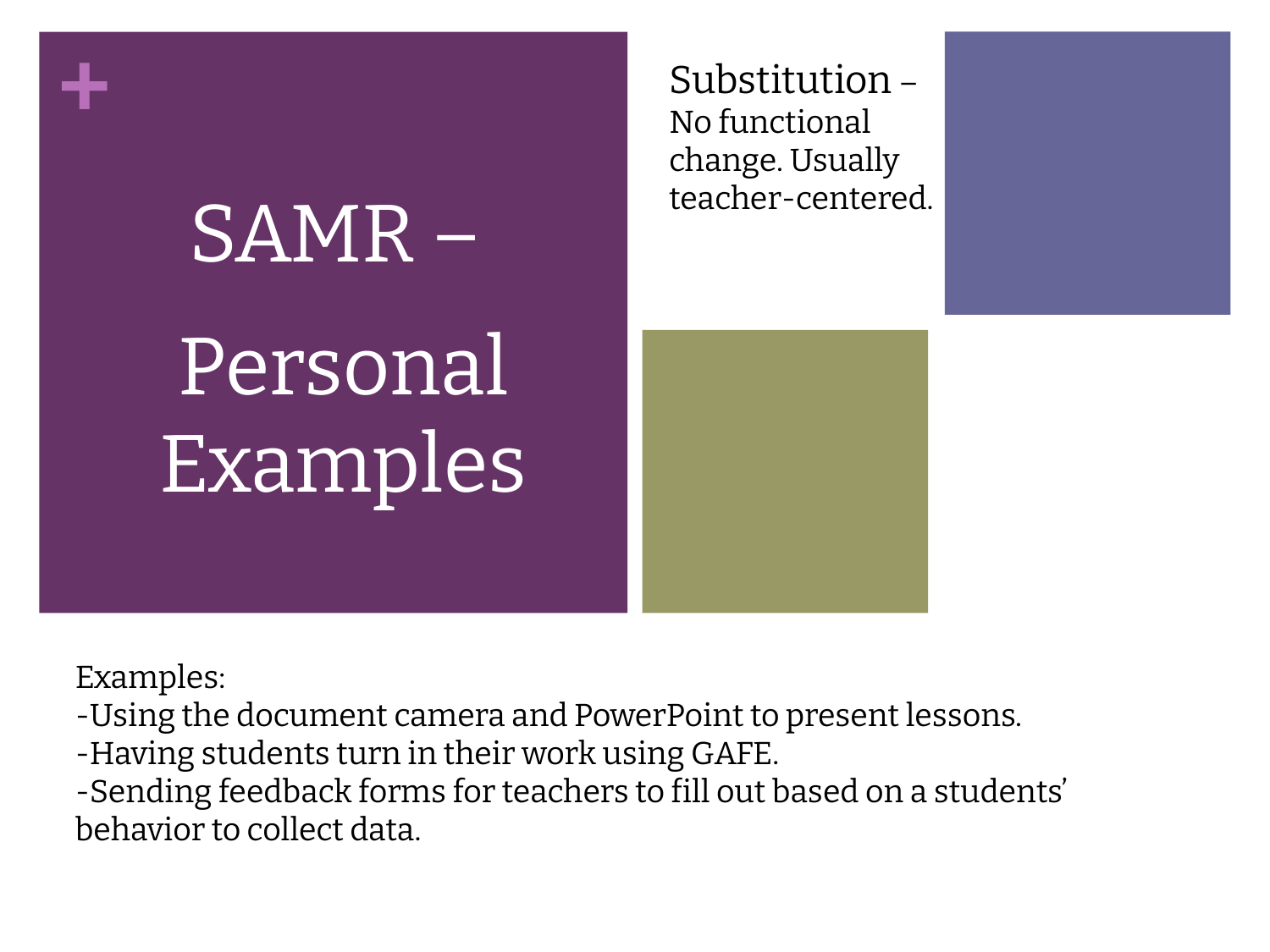

Substitution –
No functional change. Usually teacher-centered.

SAMR –
Personal Examples
Examples:
-Using the document camera and PowerPoint to present lessons.
-Having students turn in their work using GAFE.
-Sending feedback forms for teachers to fill out based on a students’ behavior to collect data.